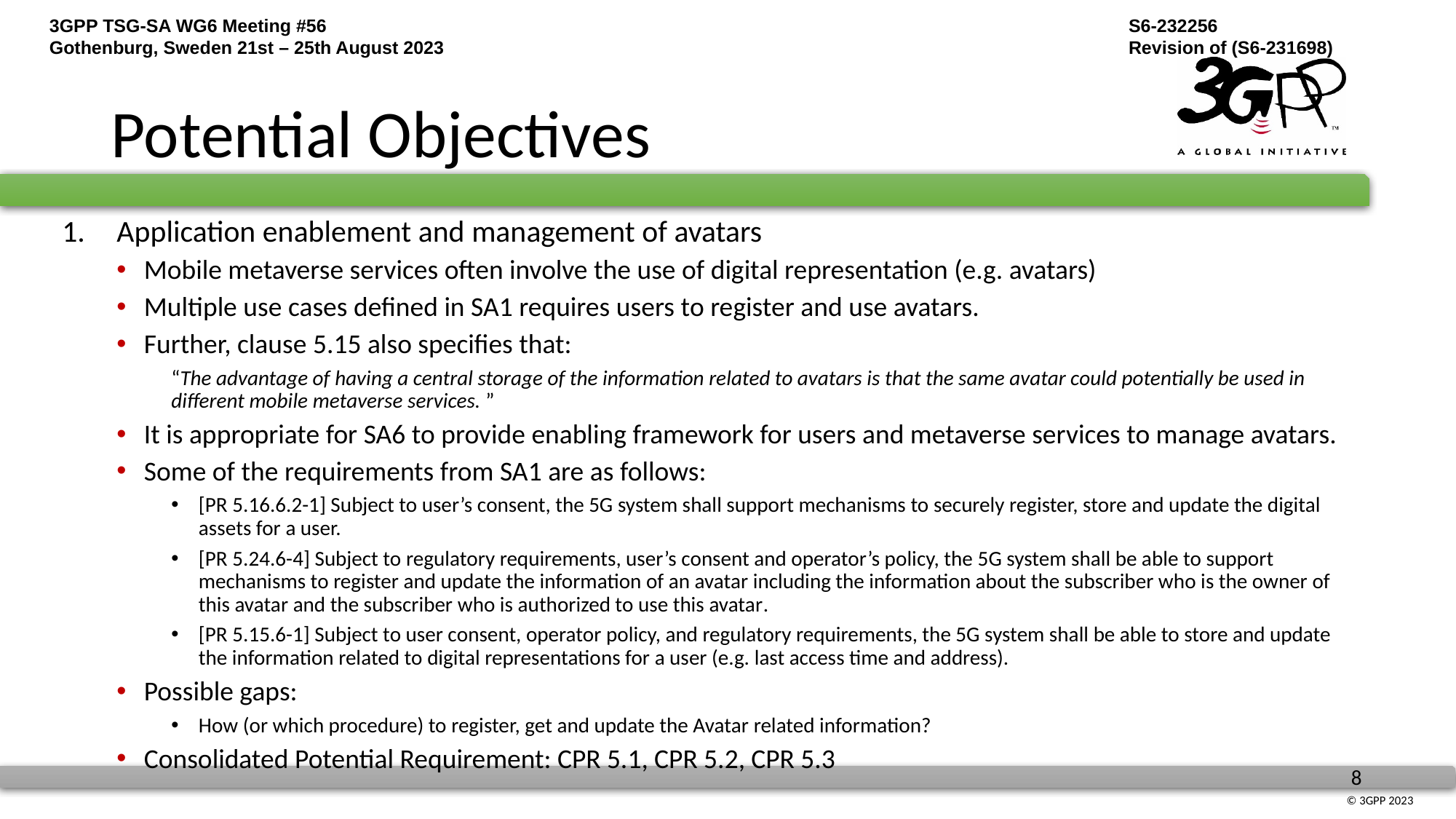

# Potential Objectives
Application enablement and management of avatars
Mobile metaverse services often involve the use of digital representation (e.g. avatars)
Multiple use cases defined in SA1 requires users to register and use avatars.
Further, clause 5.15 also specifies that:
“The advantage of having a central storage of the information related to avatars is that the same avatar could potentially be used in different mobile metaverse services. ”
It is appropriate for SA6 to provide enabling framework for users and metaverse services to manage avatars.
Some of the requirements from SA1 are as follows:
[PR 5.16.6.2-1] Subject to user’s consent, the 5G system shall support mechanisms to securely register, store and update the digital assets for a user.
[PR 5.24.6-4] Subject to regulatory requirements, user’s consent and operator’s policy, the 5G system shall be able to support mechanisms to register and update the information of an avatar including the information about the subscriber who is the owner of this avatar and the subscriber who is authorized to use this avatar.
[PR 5.15.6-1] Subject to user consent, operator policy, and regulatory requirements, the 5G system shall be able to store and update the information related to digital representations for a user (e.g. last access time and address).
Possible gaps:
How (or which procedure) to register, get and update the Avatar related information?
Consolidated Potential Requirement: CPR 5.1, CPR 5.2, CPR 5.3